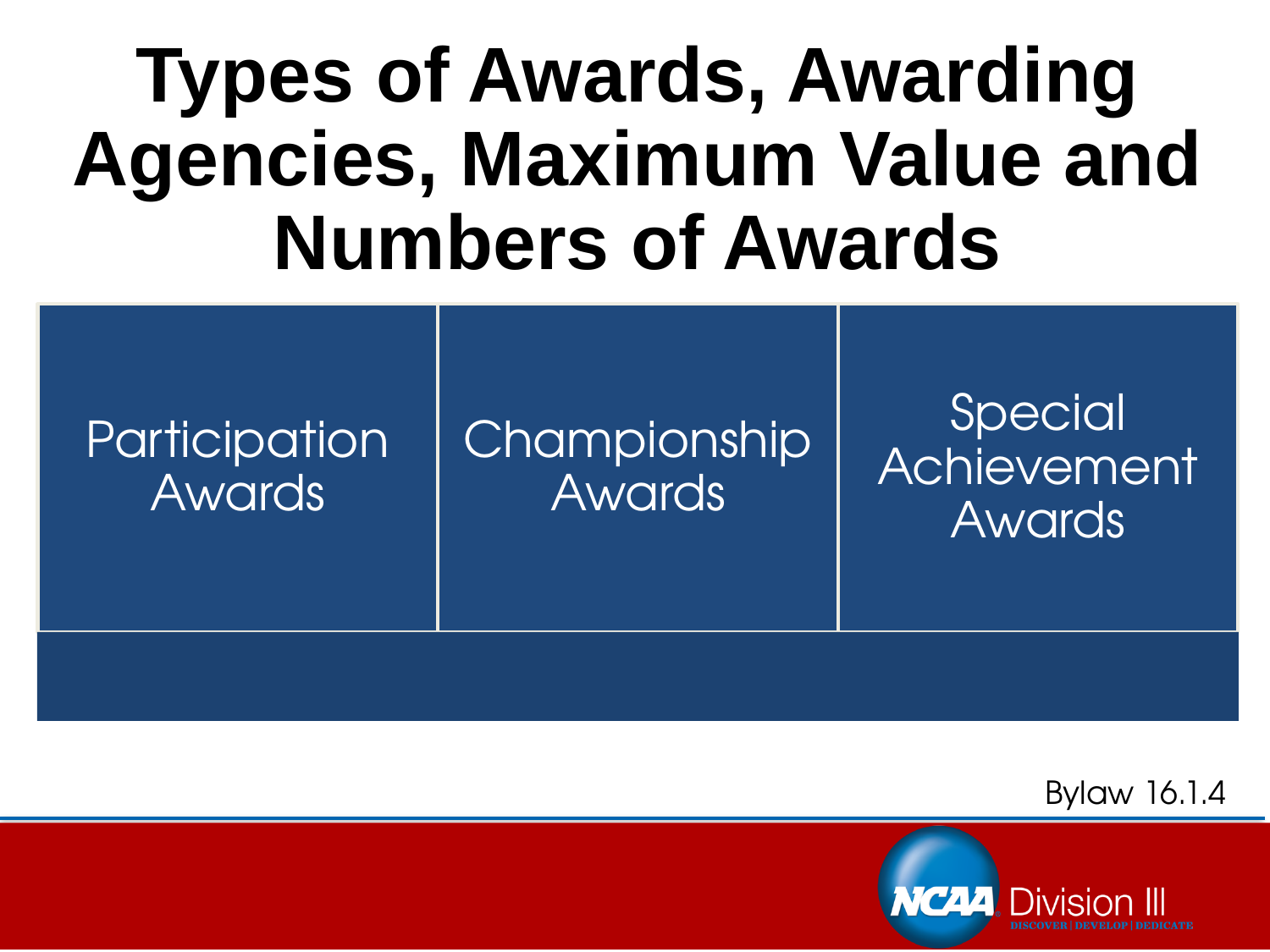

Types of Awards, Awarding Agencies, Maximum Value and Numbers of Awards
Participation Awards
Championship Awards
Special Achievement Awards
Bylaw 16.1.4